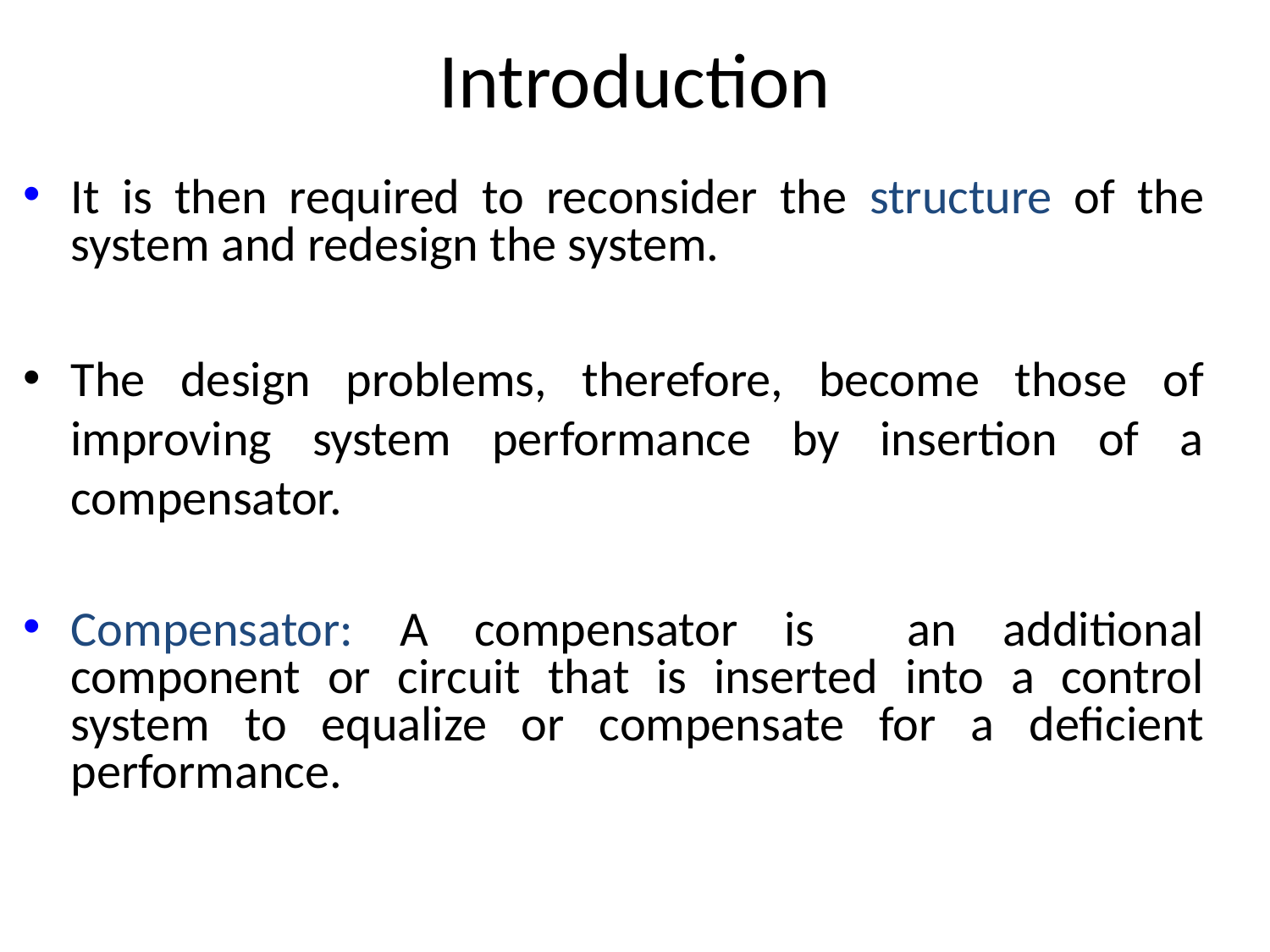

# Introduction
It is then required to reconsider the structure of the system and redesign the system.

The design problems, therefore, become those of improving system performance by insertion of a compensator.

Compensator: A compensator is  an additional component or circuit that is inserted into a control system to equalize or compensate for a deficient performance.